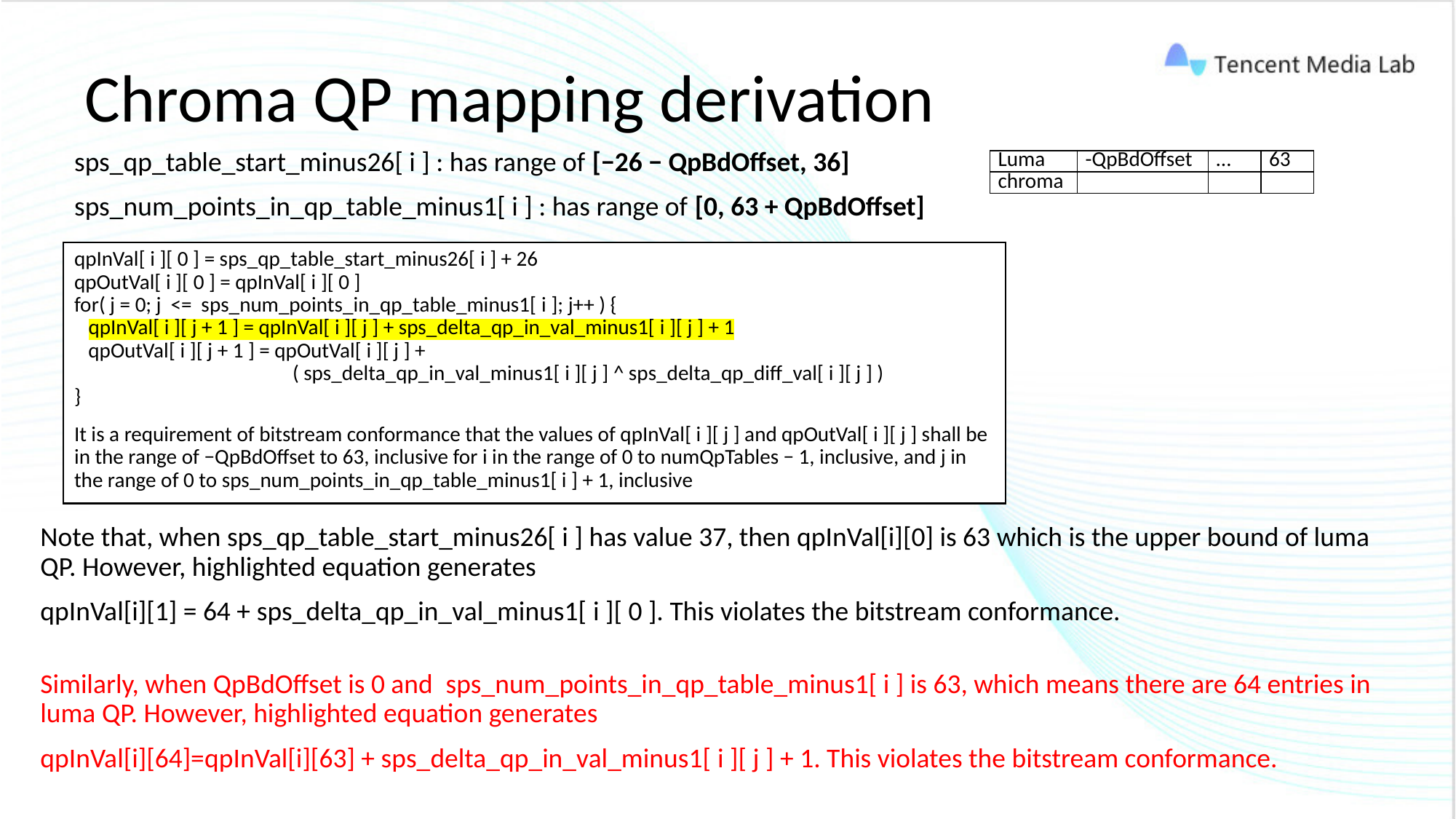

# Chroma QP mapping derivation
sps_qp_table_start_minus26[ i ] : has range of [−26 − QpBdOffset, 36]
sps_num_points_in_qp_table_minus1[ i ] : has range of [0, 63 + QpBdOffset]
| Luma | -QpBdOffset | … | 63 |
| --- | --- | --- | --- |
| chroma |  |  |  |
qpInVal[ i ][ 0 ] = sps_qp_table_start_minus26[ i ] + 26
qpOutVal[ i ][ 0 ] = qpInVal[ i ][ 0 ]
for( j = 0; j  <=  sps_num_points_in_qp_table_minus1[ i ]; j++ ) {
   qpInVal[ i ][ j + 1 ] = qpInVal[ i ][ j ] + sps_delta_qp_in_val_minus1[ i ][ j ] + 1
   qpOutVal[ i ][ j + 1 ] = qpOutVal[ i ][ j ] +
		( sps_delta_qp_in_val_minus1[ i ][ j ] ^ sps_delta_qp_diff_val[ i ][ j ] )
}
It is a requirement of bitstream conformance that the values of qpInVal[ i ][ j ] and qpOutVal[ i ][ j ] shall be in the range of −QpBdOffset to 63, inclusive for i in the range of 0 to numQpTables − 1, inclusive, and j in the range of 0 to sps_num_points_in_qp_table_minus1[ i ] + 1, inclusive
Note that, when sps_qp_table_start_minus26[ i ] has value 37, then qpInVal[i][0] is 63 which is the upper bound of luma QP. However, highlighted equation generates
qpInVal[i][1] = 64 + sps_delta_qp_in_val_minus1[ i ][ 0 ]. This violates the bitstream conformance.

Similarly, when QpBdOffset is 0 and  sps_num_points_in_qp_table_minus1[ i ] is 63, which means there are 64 entries in luma QP. However, highlighted equation generates
qpInVal[i][64]=qpInVal[i][63] + sps_delta_qp_in_val_minus1[ i ][ j ] + 1. This violates the bitstream conformance.